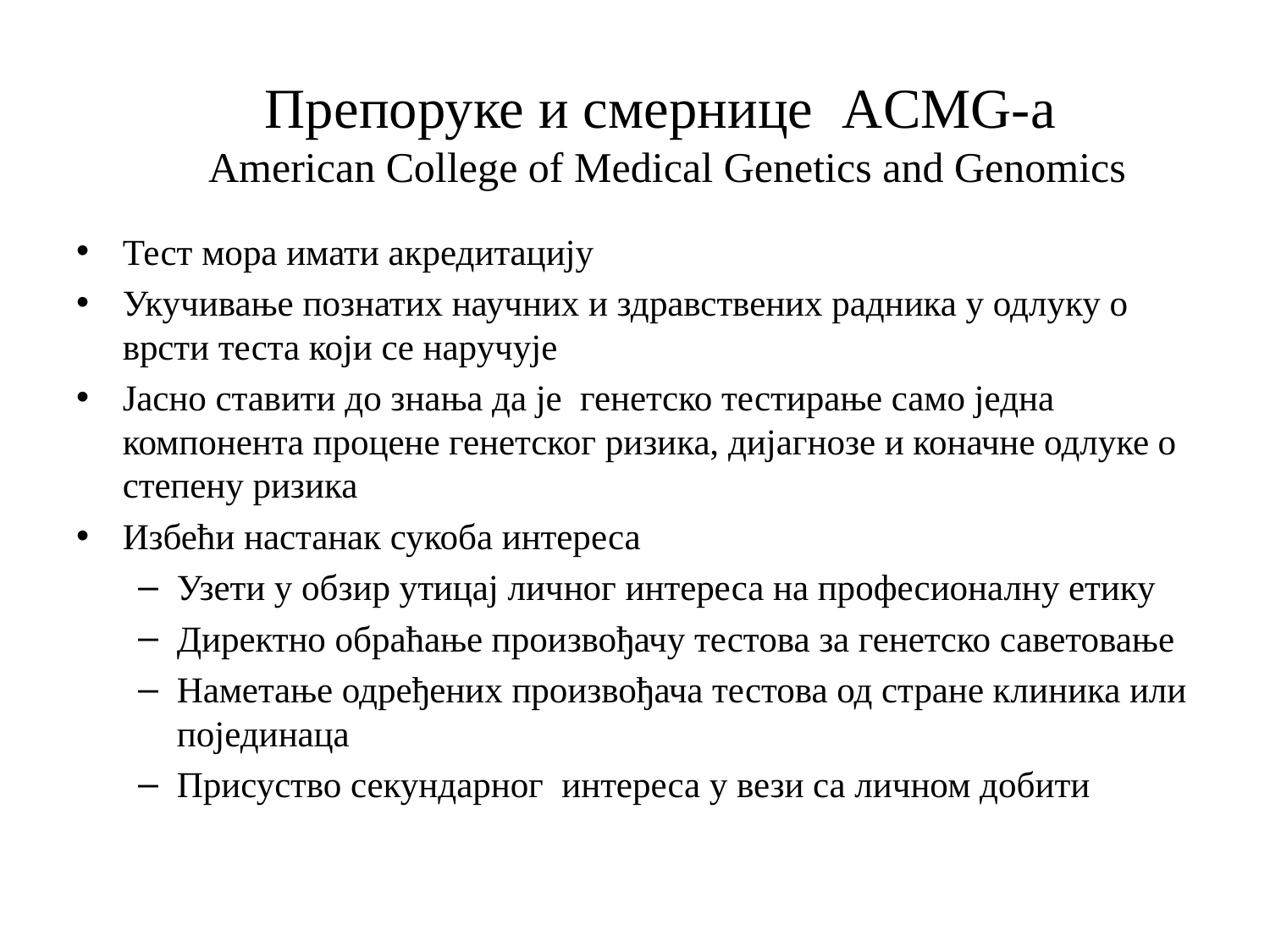

# Препоруке и смернице  ACMG-a American College of Medical Genetics and Genomics
Тест мора имати акредитацију
Укучивање познатих научних и здравствених радника у одлуку о врсти теста који се наручује
Јасно ставити до знања да је  генетско тестирање само једна компонента процене генетског ризика, дијагнозе и коначне одлуке о степену ризика
Избећи настанак сукоба интереса
Узети у обзир утицај личног интереса на професионалну етику
Директно обраћање произвођачу тестова за генетско саветовање
Наметање одређених произвођача тестова од стране клиника или појединаца
Присуство секундарног  интереса у вези са личном добити